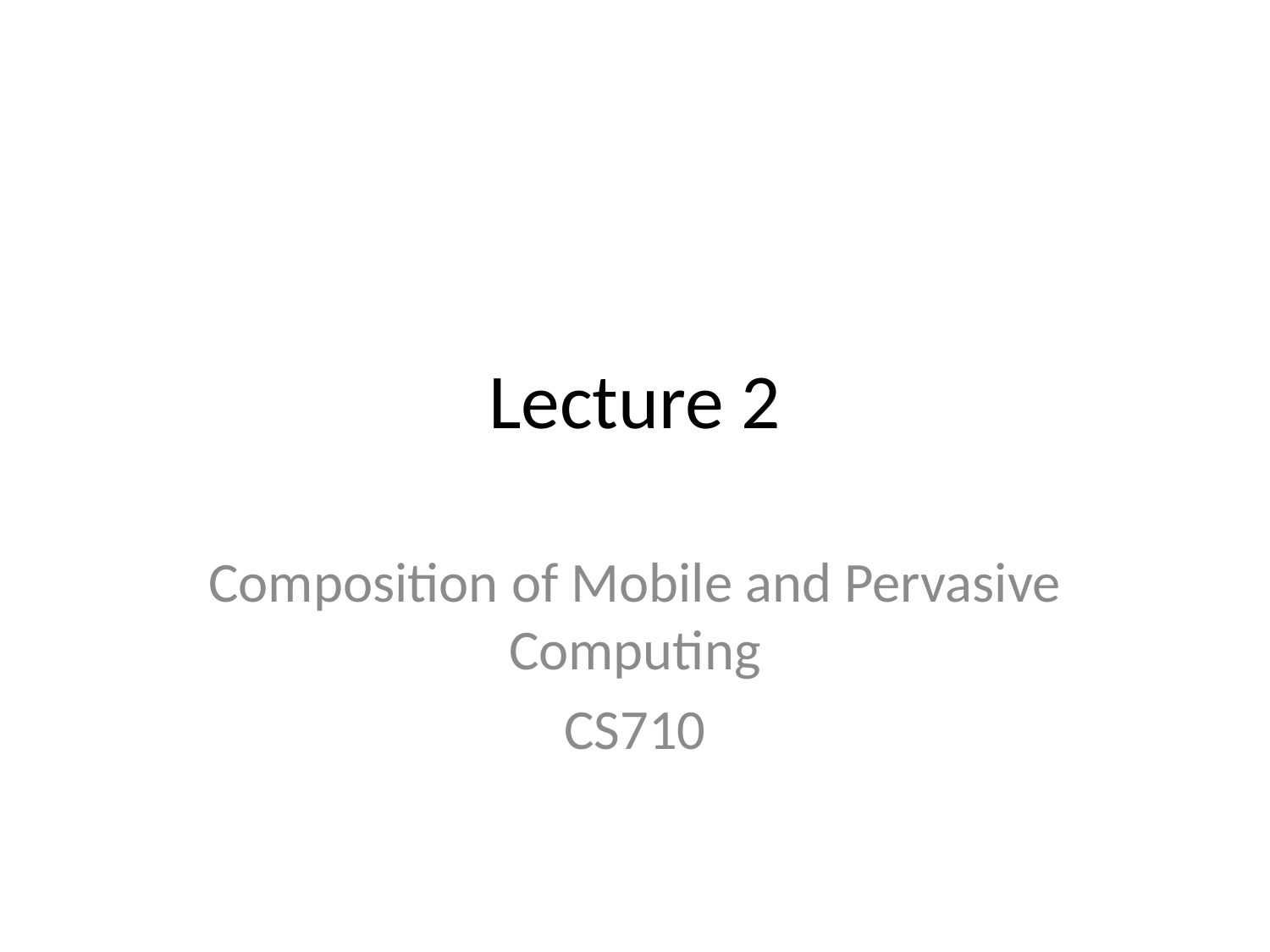

# Lecture 2
Composition of Mobile and Pervasive Computing
CS710